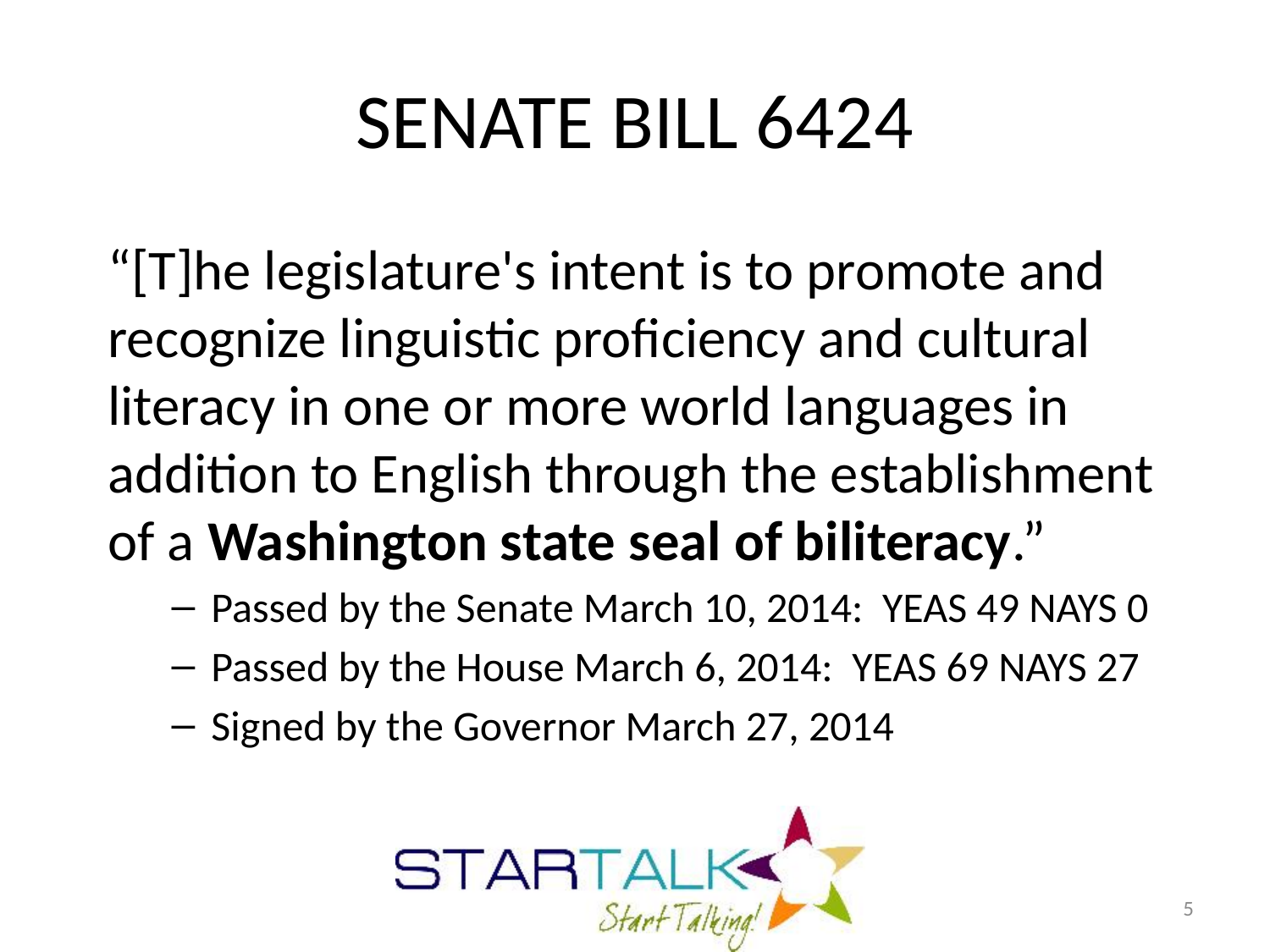

# SENATE BILL 6424
“[T]he legislature's intent is to promote and recognize linguistic proficiency and cultural literacy in one or more world languages in addition to English through the establishment of a Washington state seal of biliteracy.”
Passed by the Senate March 10, 2014:  YEAS 49 NAYS 0
Passed by the House March 6, 2014:  YEAS 69 NAYS 27
Signed by the Governor March 27, 2014
5